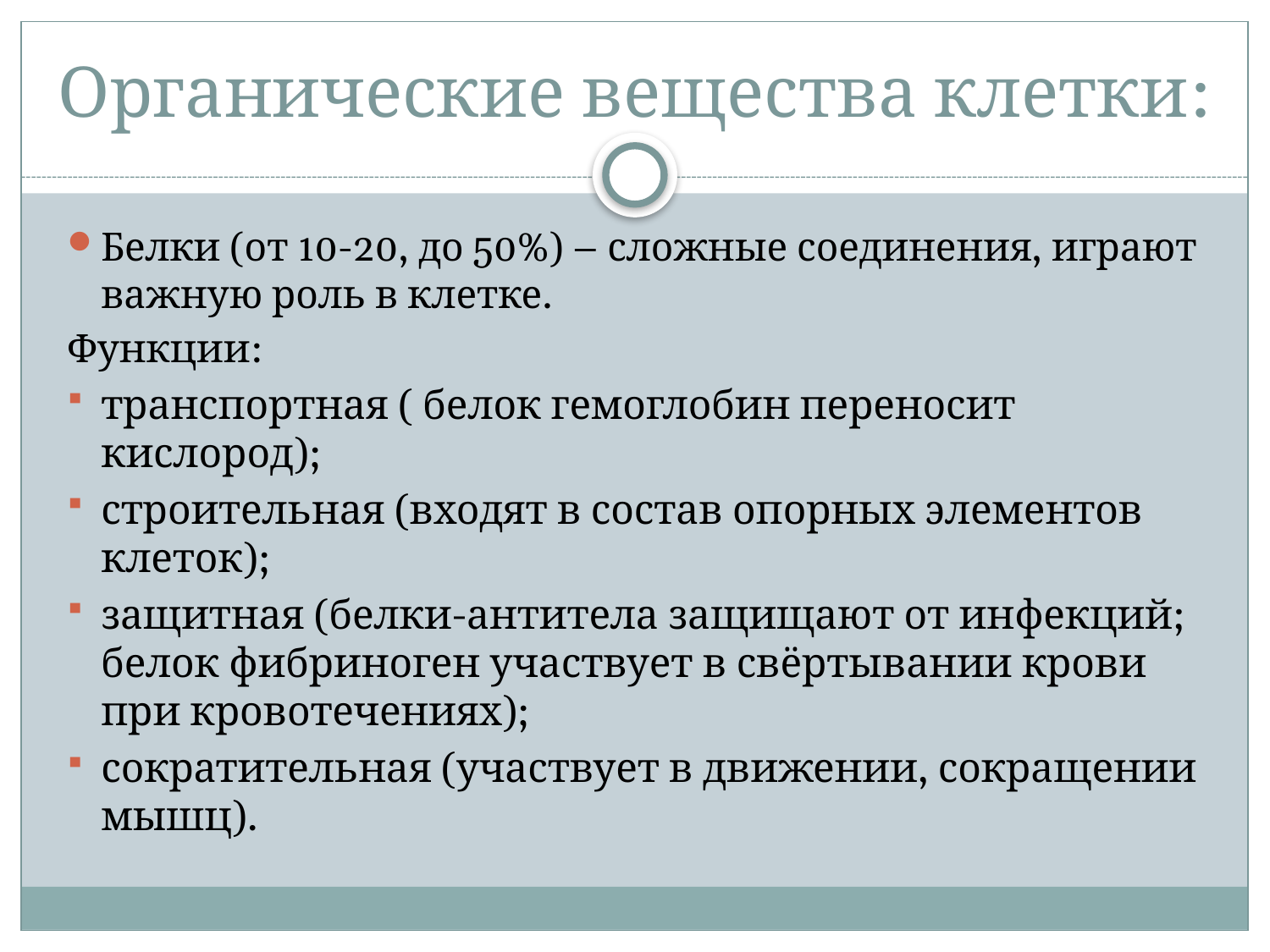

# Органические вещества клетки:
Белки (от 10-20, до 50%) – сложные соединения, играют важную роль в клетке.
Функции:
транспортная ( белок гемоглобин переносит кислород);
строительная (входят в состав опорных элементов клеток);
защитная (белки-антитела защищают от инфекций; белок фибриноген участвует в свёртывании крови при кровотечениях);
сократительная (участвует в движении, сокращении мышц).